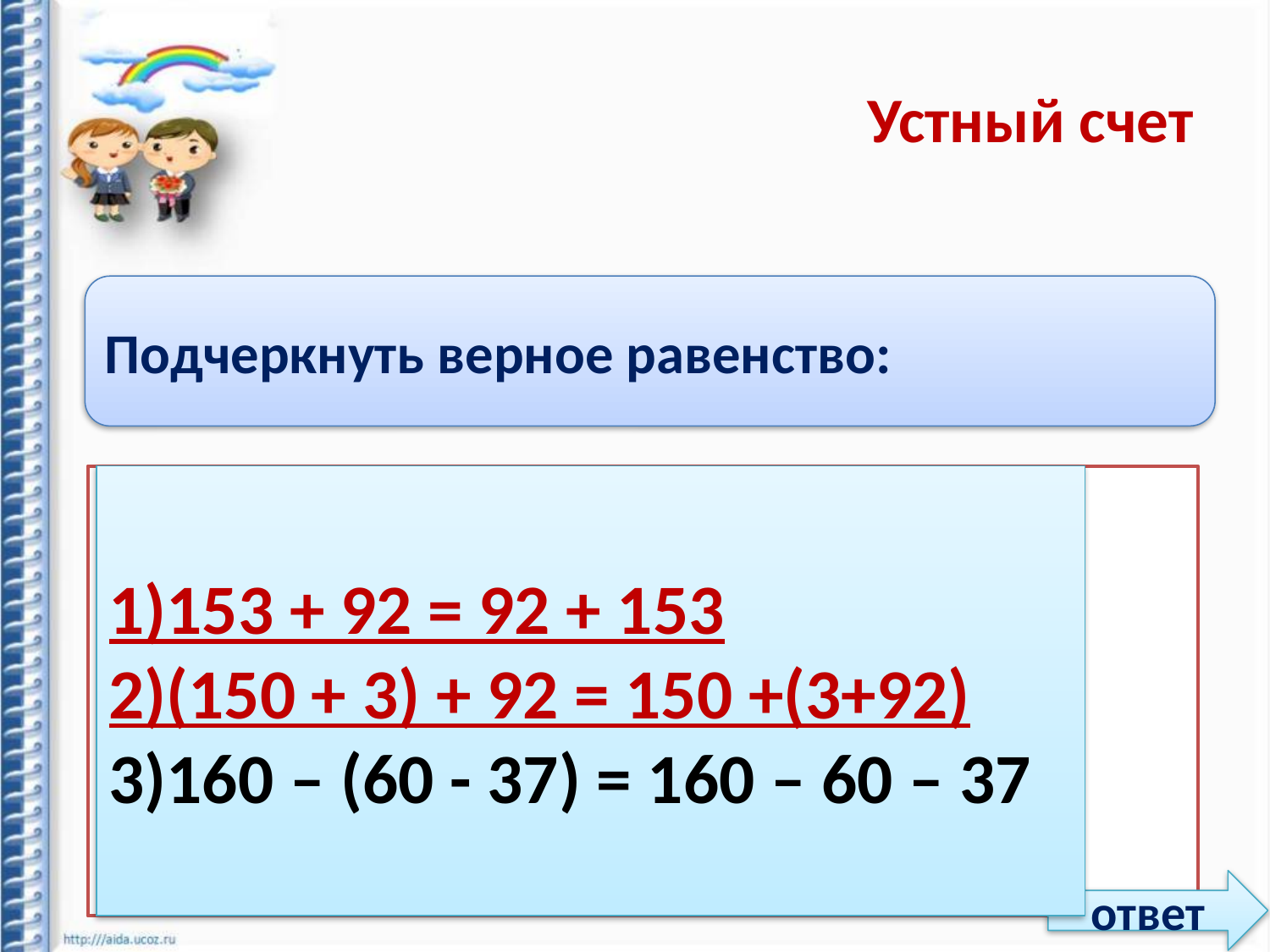

# Устный счет
Подчеркнуть верное равенство:
1)153 + 92 = 92 + 153
2)(150 + 3) + 92 = 150 +(3+92)
3)160 – (60 - 37) = 160 – 60 – 37
1)	153 + 92 = 92 + 153
2)	(150 + 3) + 92 = 150 +(3+92)
3)	160 – (60 - 37) = 160 – 60 – 37
ответ